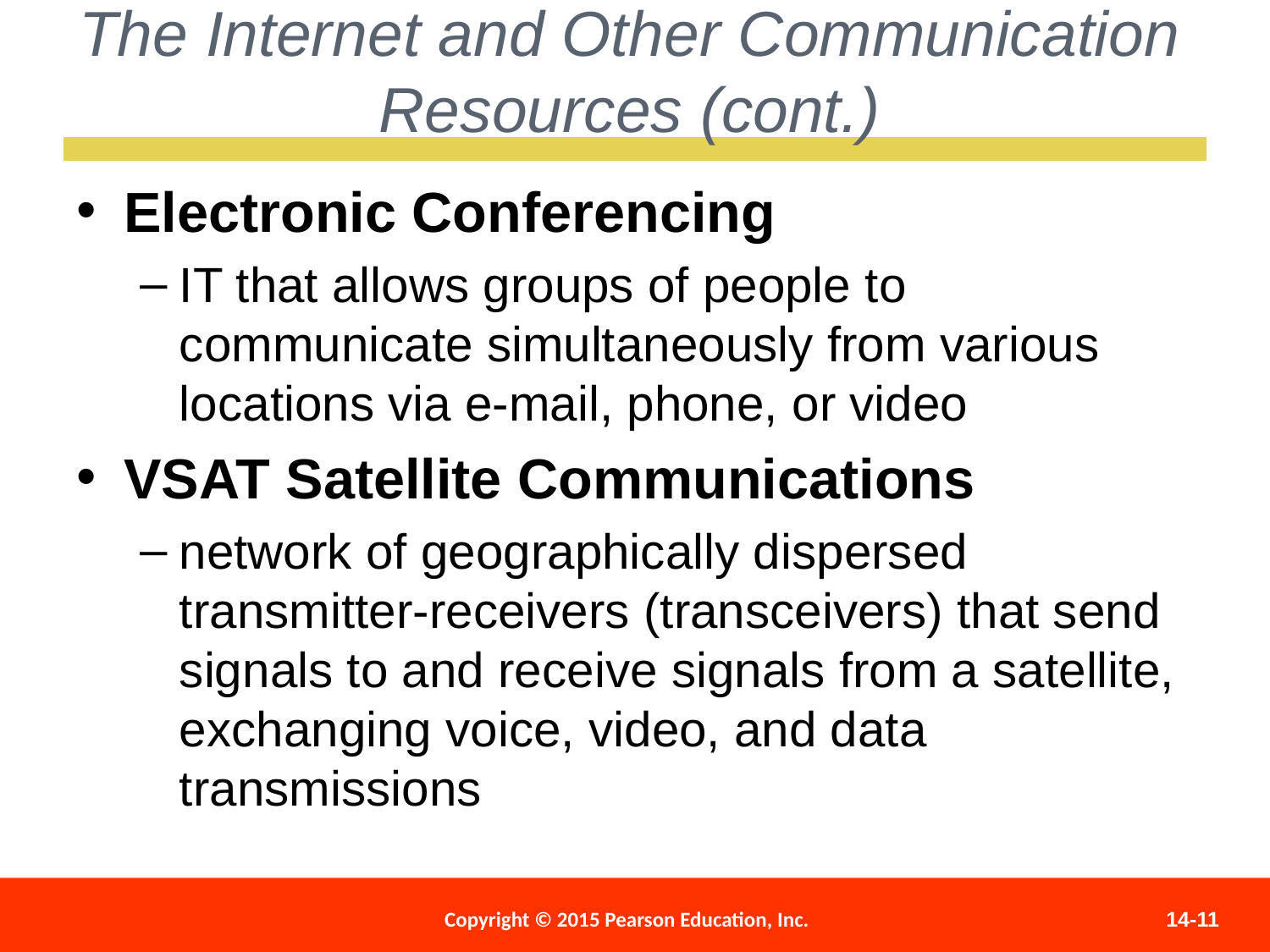

The Internet and Other Communication Resources (cont.)
Electronic Conferencing
IT that allows groups of people to communicate simultaneously from various locations via e-mail, phone, or video
VSAT Satellite Communications
network of geographically dispersed transmitter-receivers (transceivers) that send signals to and receive signals from a satellite, exchanging voice, video, and data transmissions